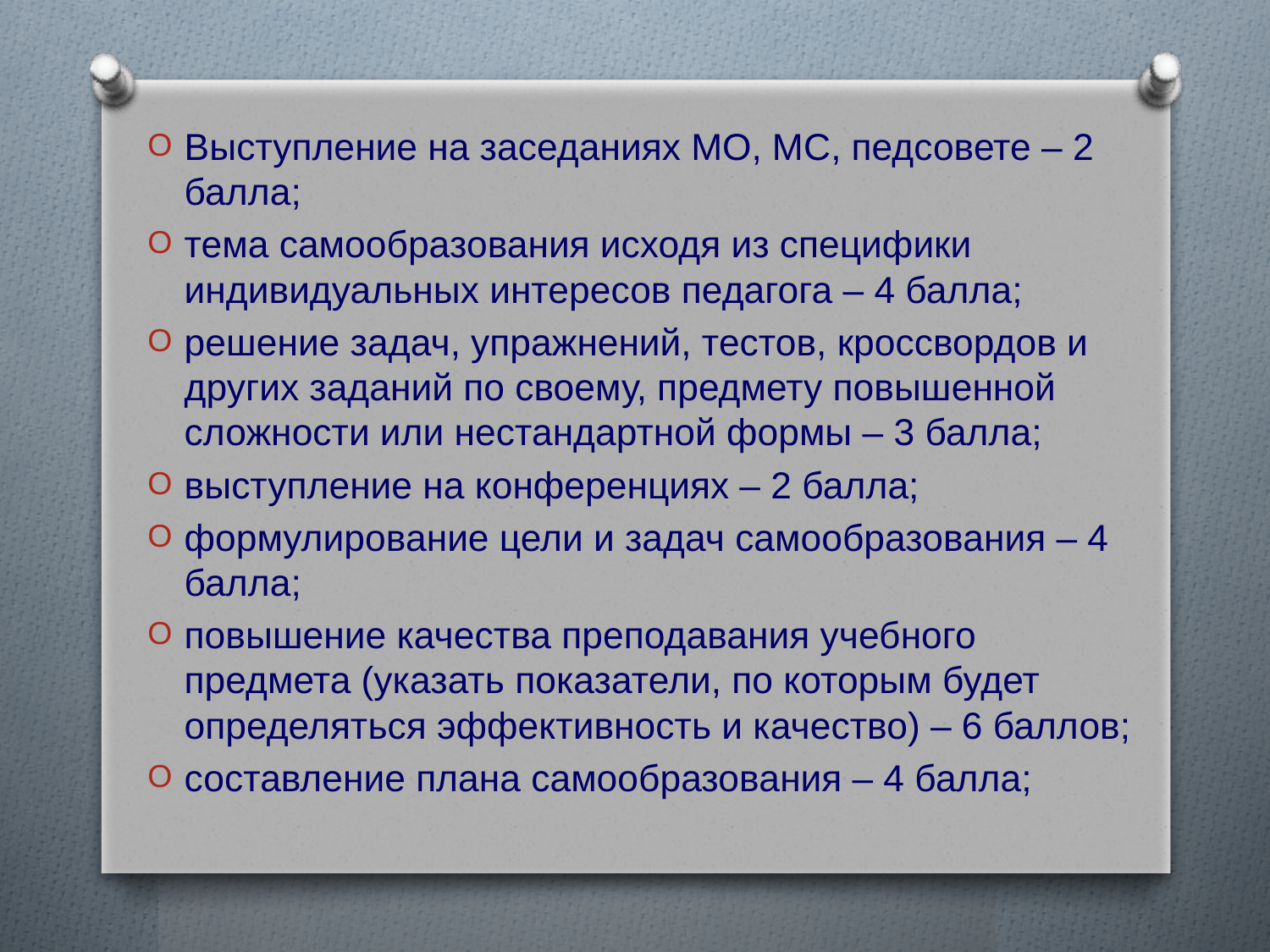

Выступление на заседаниях МО, МС, педсовете – 2 балла;
тема самообразования исходя из специфики индивидуальных интересов педагога – 4 балла;
решение задач, упражнений, тестов, кроссвордов и других заданий по своему, предмету повышенной сложности или нестандартной формы – 3 балла;
выступление на конференциях – 2 балла;
формулирование цели и задач самообразования – 4 балла;
повышение качества преподавания учебного предмета (указать показатели, по которым будет определяться эффективность и качество) – 6 баллов;
составление плана самообразования – 4 балла;